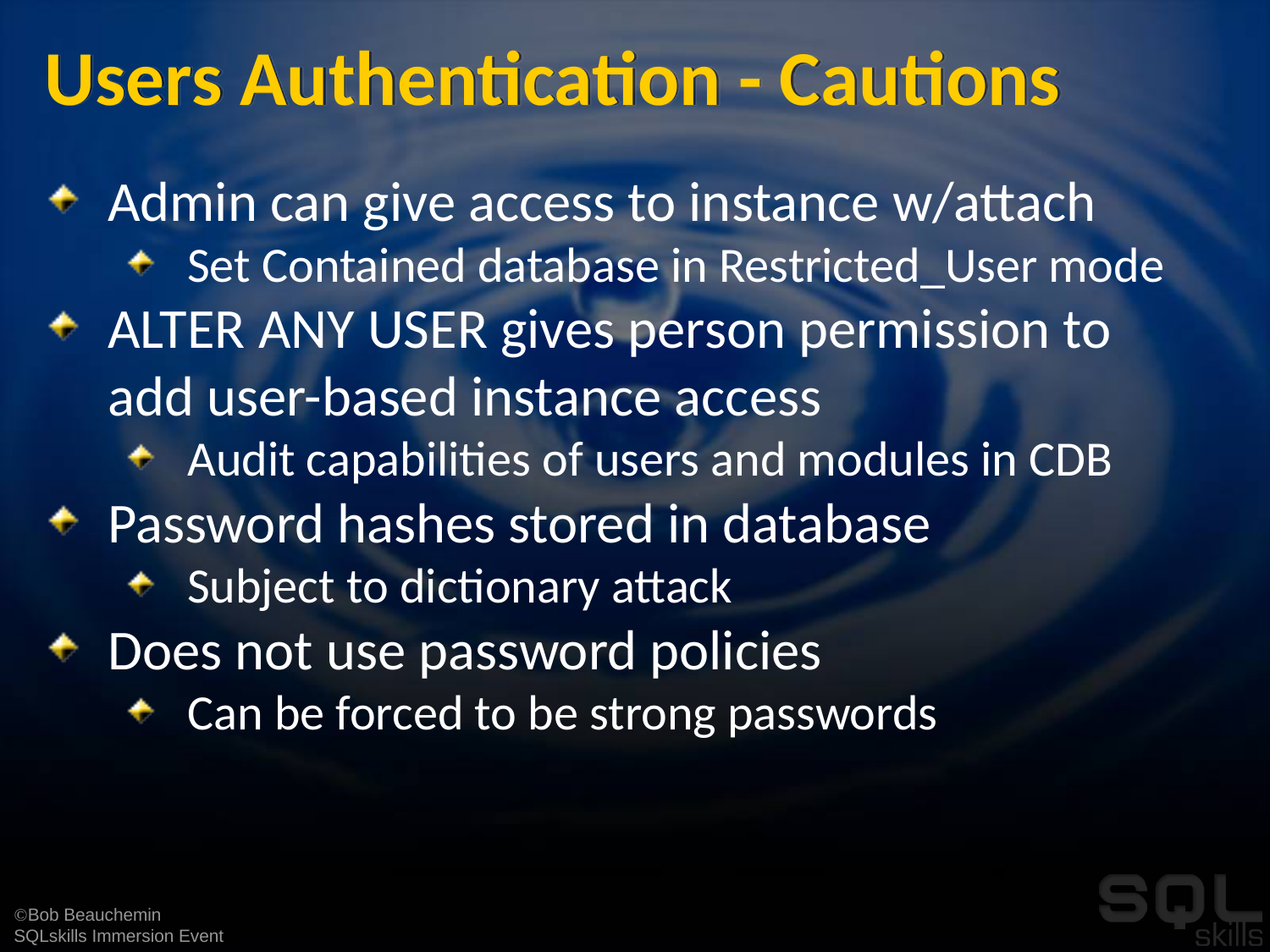

# Users Authentication - Cautions
Admin can give access to instance w/attach
Set Contained database in Restricted_User mode
ALTER ANY USER gives person permission to add user-based instance access
Audit capabilities of users and modules in CDB
Password hashes stored in database
Subject to dictionary attack
Does not use password policies
Can be forced to be strong passwords